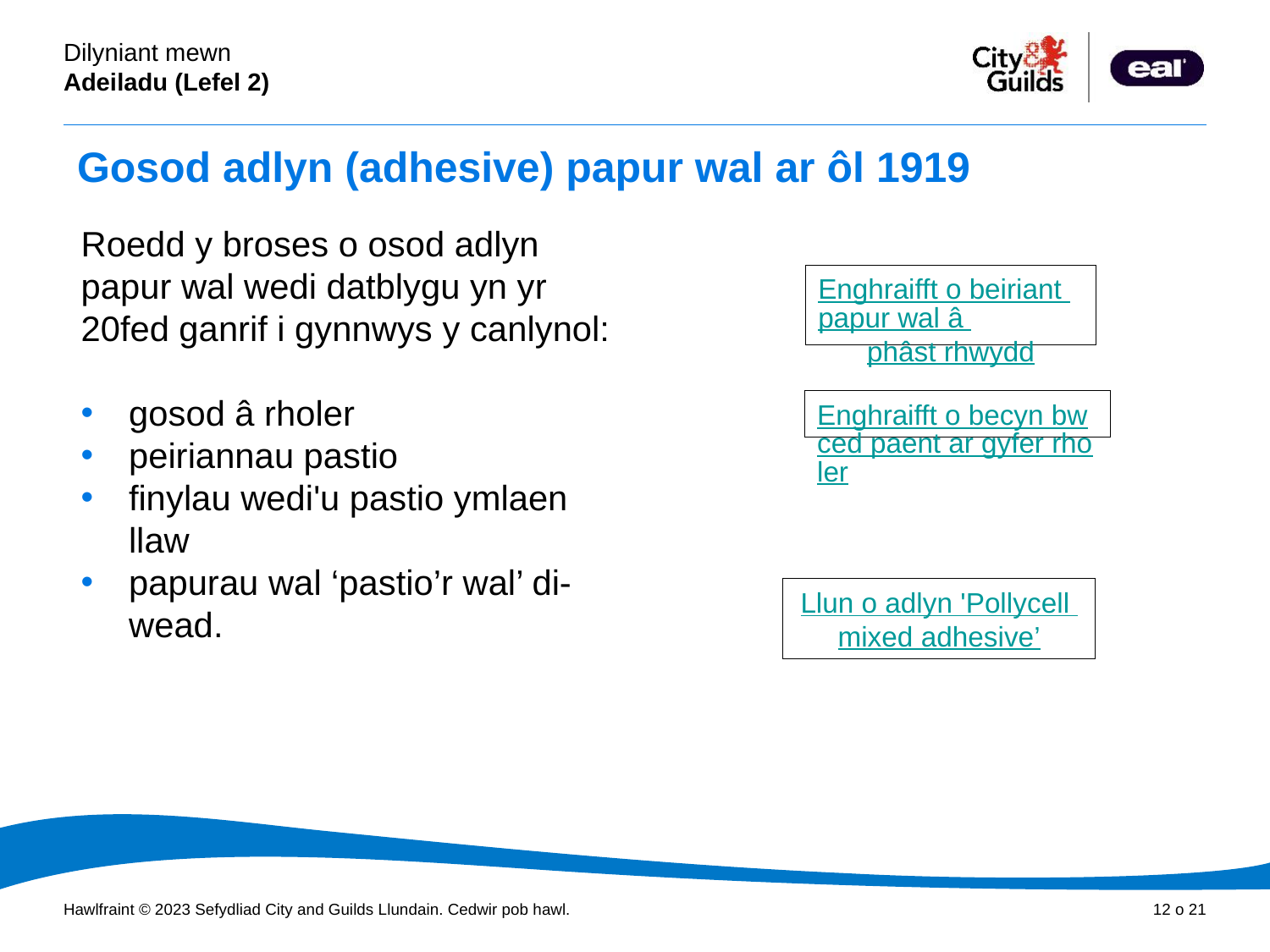

# Gosod adlyn (adhesive) papur wal ar ôl 1919
Roedd y broses o osod adlyn papur wal wedi datblygu yn yr 20fed ganrif i gynnwys y canlynol:

gosod â rholer
peiriannau pastio
finylau wedi'u pastio ymlaen llaw
papurau wal ‘pastio’r wal’ di-wead.

Enghraifft o beiriant papur wal â phâst rhwydd
Enghraifft o becyn bwced paent ar gyfer rholer
Llun o adlyn 'Pollycell mixed adhesive’